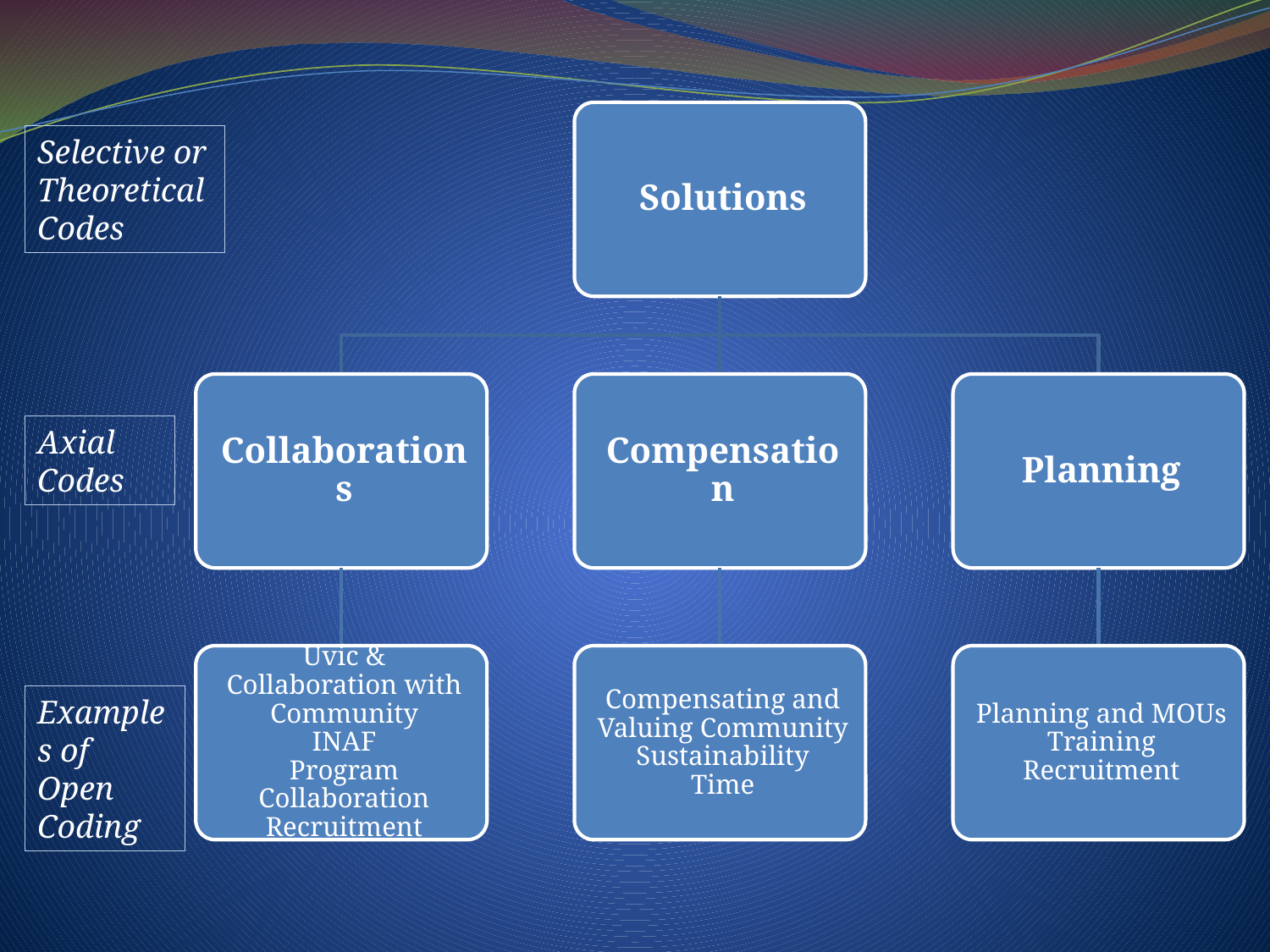

Solutions
Collaborations
Uvic & Collaboration with Community
INAF
Program Collaboration
Recruitment
Compensation
Compensating and Valuing Community
Sustainability
Time
Planning
Planning and MOUs
Training
Recruitment
Selective or Theoretical Codes
Axial Codes
Examples of Open Coding